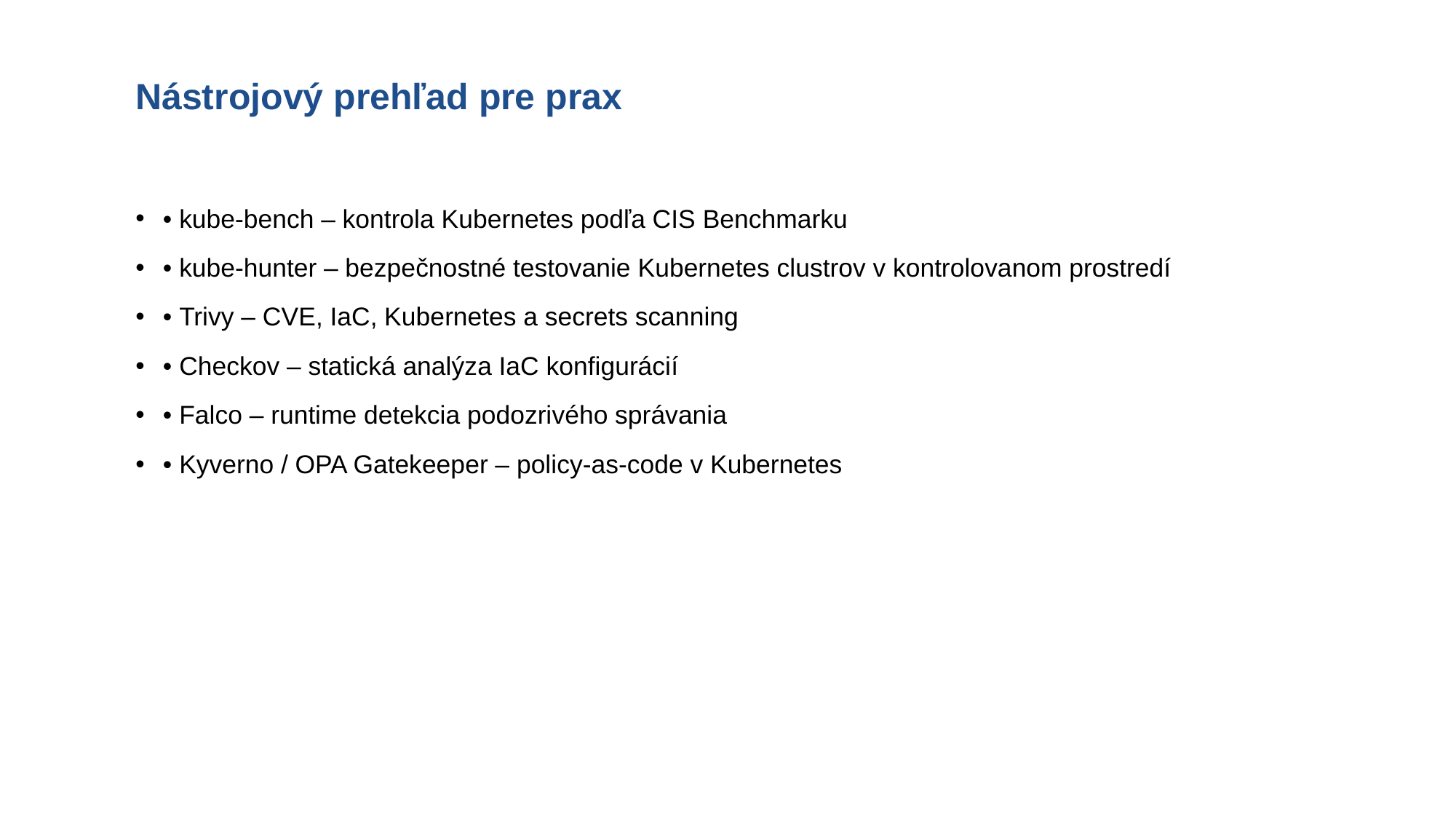

# Nástrojový prehľad pre prax
• kube-bench – kontrola Kubernetes podľa CIS Benchmarku
• kube-hunter – bezpečnostné testovanie Kubernetes clustrov v kontrolovanom prostredí
• Trivy – CVE, IaC, Kubernetes a secrets scanning
• Checkov – statická analýza IaC konfigurácií
• Falco – runtime detekcia podozrivého správania
• Kyverno / OPA Gatekeeper – policy-as-code v Kubernetes